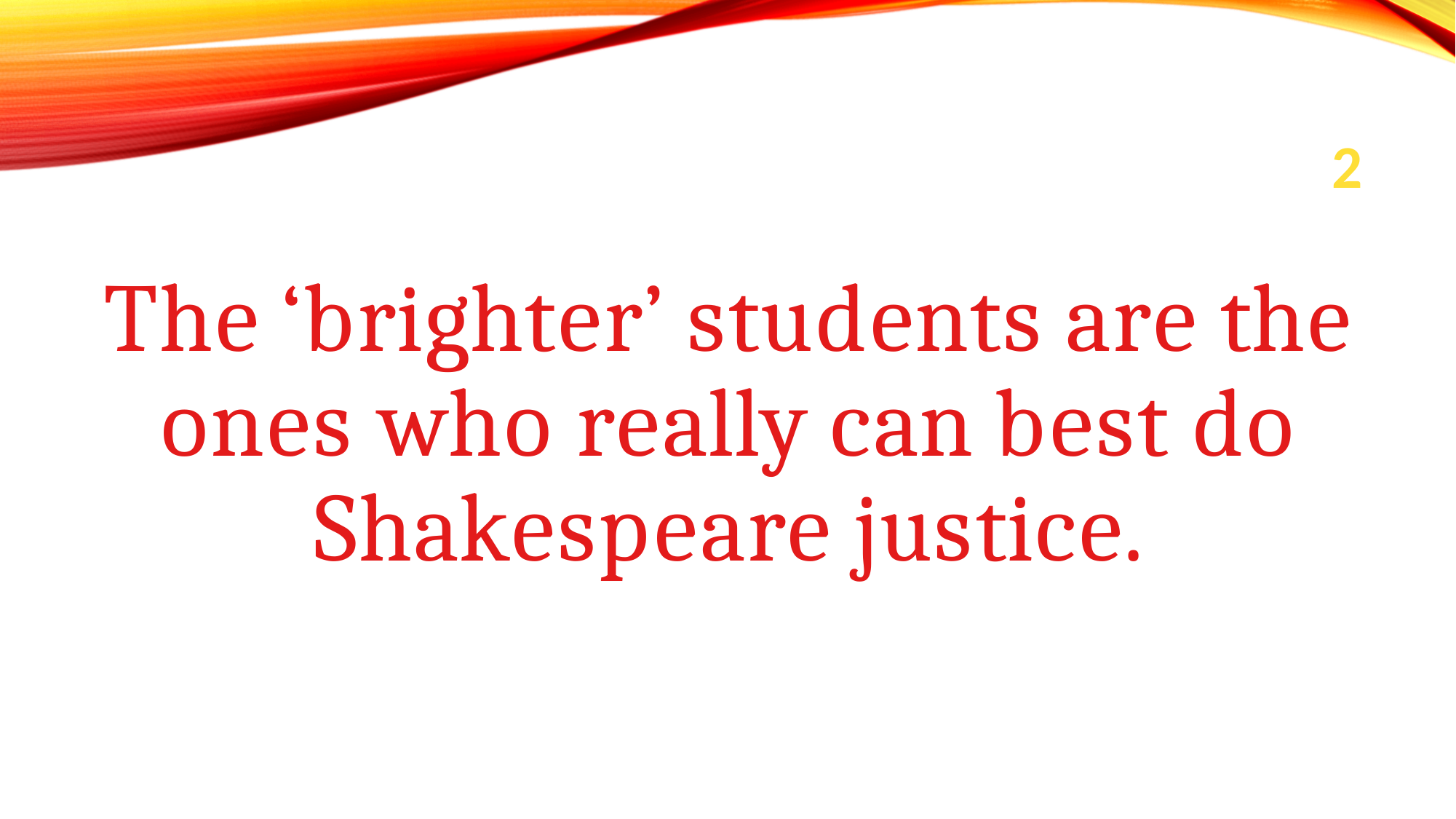

# 2
The ‘brighter’ students are the ones who really can best do Shakespeare justice.